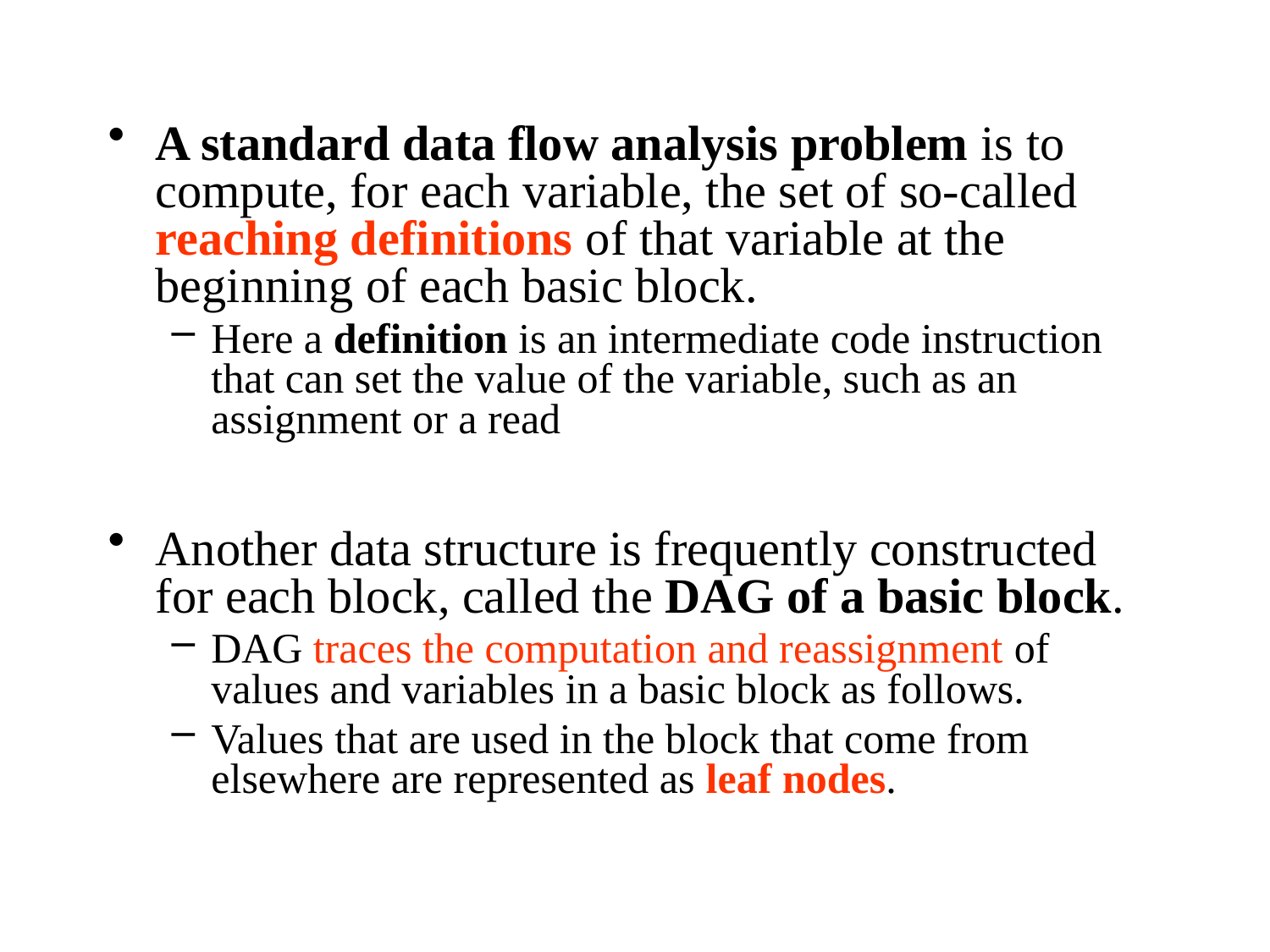

A standard data flow analysis problem is to compute, for each variable, the set of so-called reaching definitions of that variable at the beginning of each basic block.
Here a definition is an intermediate code instruction that can set the value of the variable, such as an assignment or a read

Another data structure is frequently constructed for each block, called the DAG of a basic block.
DAG traces the computation and reassignment of values and variables in a basic block as follows.
Values that are used in the block that come from elsewhere are represented as leaf nodes.